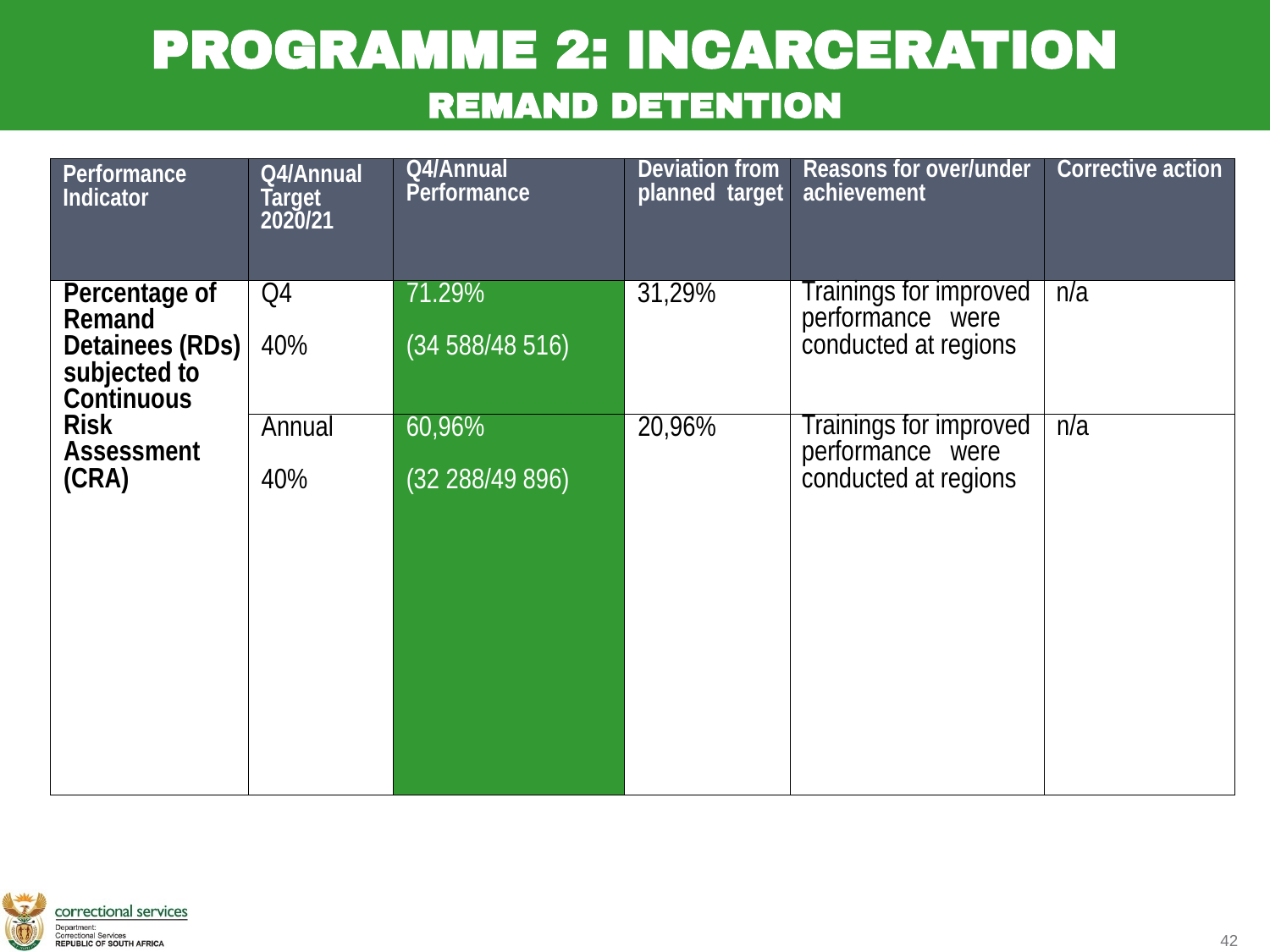

PROGRAMME 2: INCARCERATION
REMAND DETENTION
| Performance Indicator | Q4/Annual Target 2020/21 | Q4/Annual Performance | Deviation from planned target | Reasons for over/under achievement | Corrective action |
| --- | --- | --- | --- | --- | --- |
| Percentage of Remand Detainees (RDs) subjected to Continuous Risk Assessment (CRA) | Q4 40% | 71.29% (34 588/48 516) | 31,29% | Trainings for improved performance were conducted at regions | n/a |
|  | Annual 40% | 60,96% (32 288/49 896) | 20,96% | Trainings for improved performance were conducted at regions | n/a |